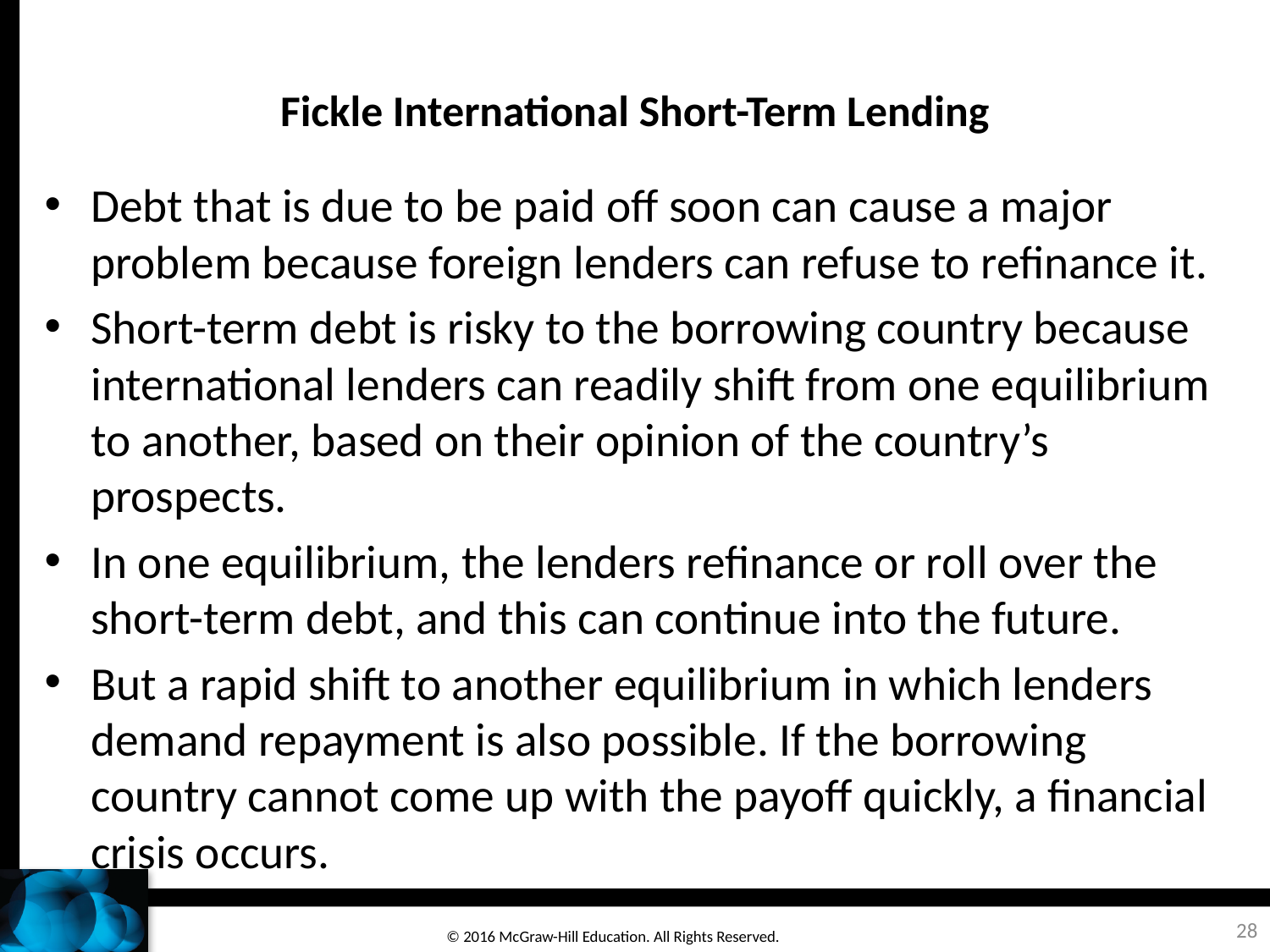

# Fickle International Short-Term Lending
Debt that is due to be paid off soon can cause a major problem because foreign lenders can refuse to refinance it.
Short-term debt is risky to the borrowing country because international lenders can readily shift from one equilibrium to another, based on their opinion of the country’s prospects.
In one equilibrium, the lenders refinance or roll over the short-term debt, and this can continue into the future.
But a rapid shift to another equilibrium in which lenders demand repayment is also possible. If the borrowing country cannot come up with the payoff quickly, a financial crisis occurs.
28
© 2016 McGraw-Hill Education. All Rights Reserved.